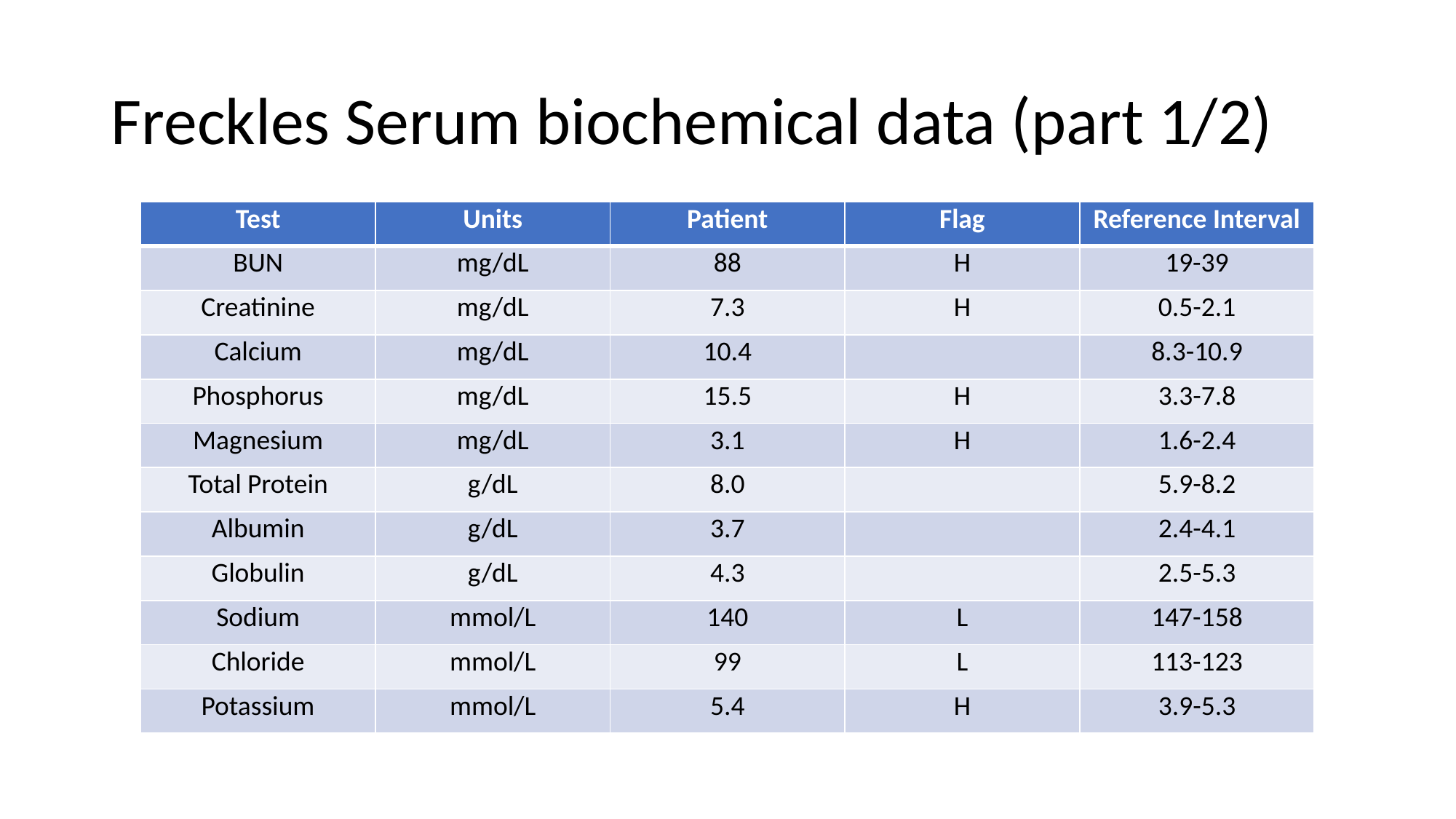

# Freckles Serum biochemical data (part 1/2)
| Test | Units | Patient | Flag | Reference Interval |
| --- | --- | --- | --- | --- |
| BUN | mg/dL | 88 | H | 19-39 |
| Creatinine | mg/dL | 7.3 | H | 0.5-2.1 |
| Calcium | mg/dL | 10.4 |  | 8.3-10.9 |
| Phosphorus | mg/dL | 15.5 | H | 3.3-7.8 |
| Magnesium | mg/dL | 3.1 | H | 1.6-2.4 |
| Total Protein | g/dL | 8.0 |  | 5.9-8.2 |
| Albumin | g/dL | 3.7 |  | 2.4-4.1 |
| Globulin | g/dL | 4.3 |  | 2.5-5.3 |
| Sodium | mmol/L | 140 | L | 147-158 |
| Chloride | mmol/L | 99 | L | 113-123 |
| Potassium | mmol/L | 5.4 | H | 3.9-5.3 |